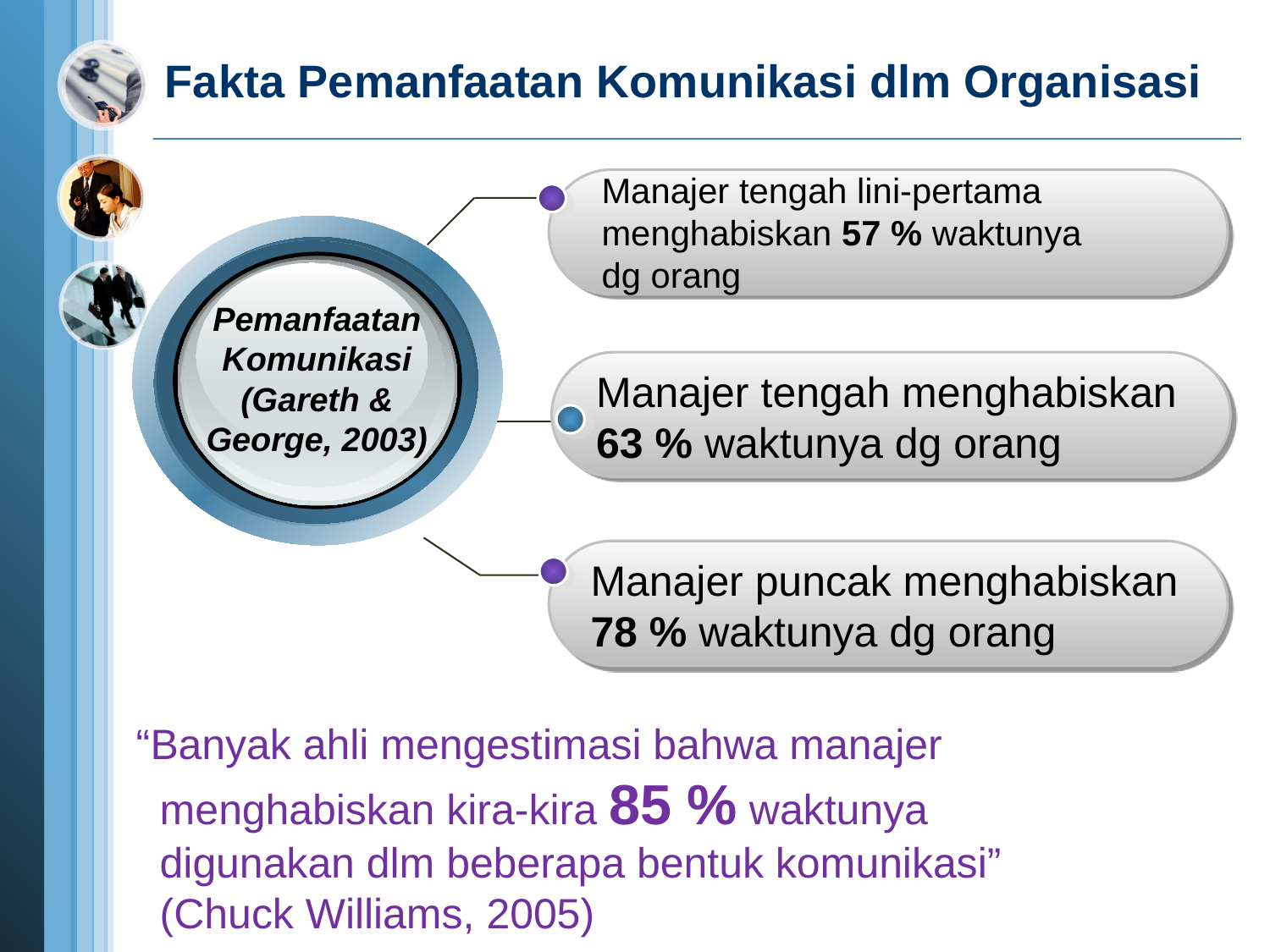

# Fakta Pemanfaatan Komunikasi dlm Organisasi
Manajer tengah lini-pertama menghabiskan 57 % waktunya dg orang

Pemanfaatan Komunikasi
(Gareth & George, 2003)

Manajer tengah menghabiskan 63 % waktunya dg orang

Manajer puncak menghabiskan 78 % waktunya dg orang

“Banyak ahli mengestimasi bahwa manajer
  menghabiskan kira-kira 85 % waktunya
  digunakan dlm beberapa bentuk komunikasi”
  (Chuck Williams, 2005)